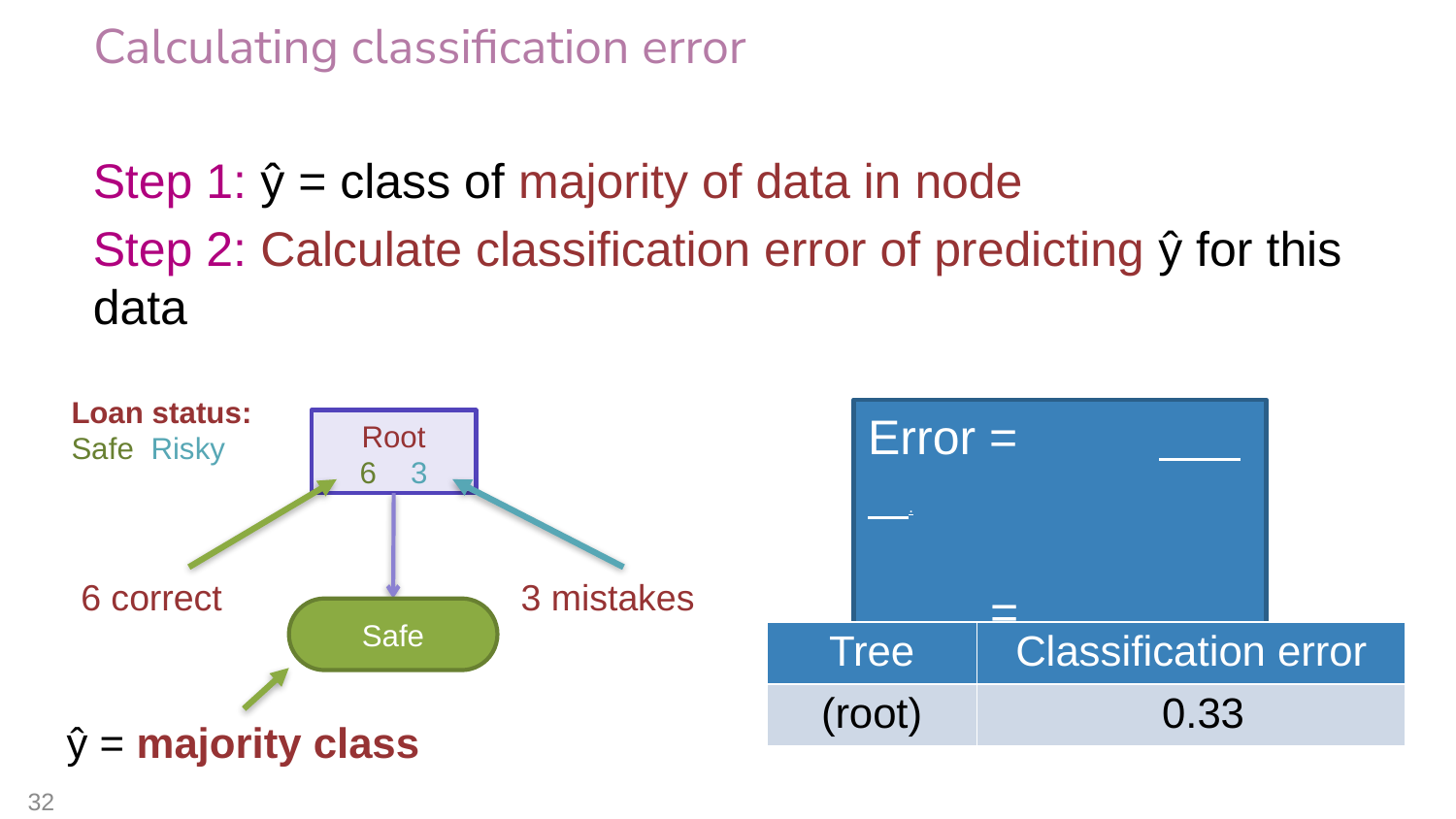

# Calculating classification error
Step 1: ŷ = class of majority of data in node
Step 2: Calculate classification error of predicting ŷ for this data
Loan status:
Safe  Risky
Error = 	          .

         =
Root
6    3
6 correct
3 mistakes
Safe
ŷ = majority class
| Tree | Classification error |
| --- | --- |
| (root) | 0.33 |